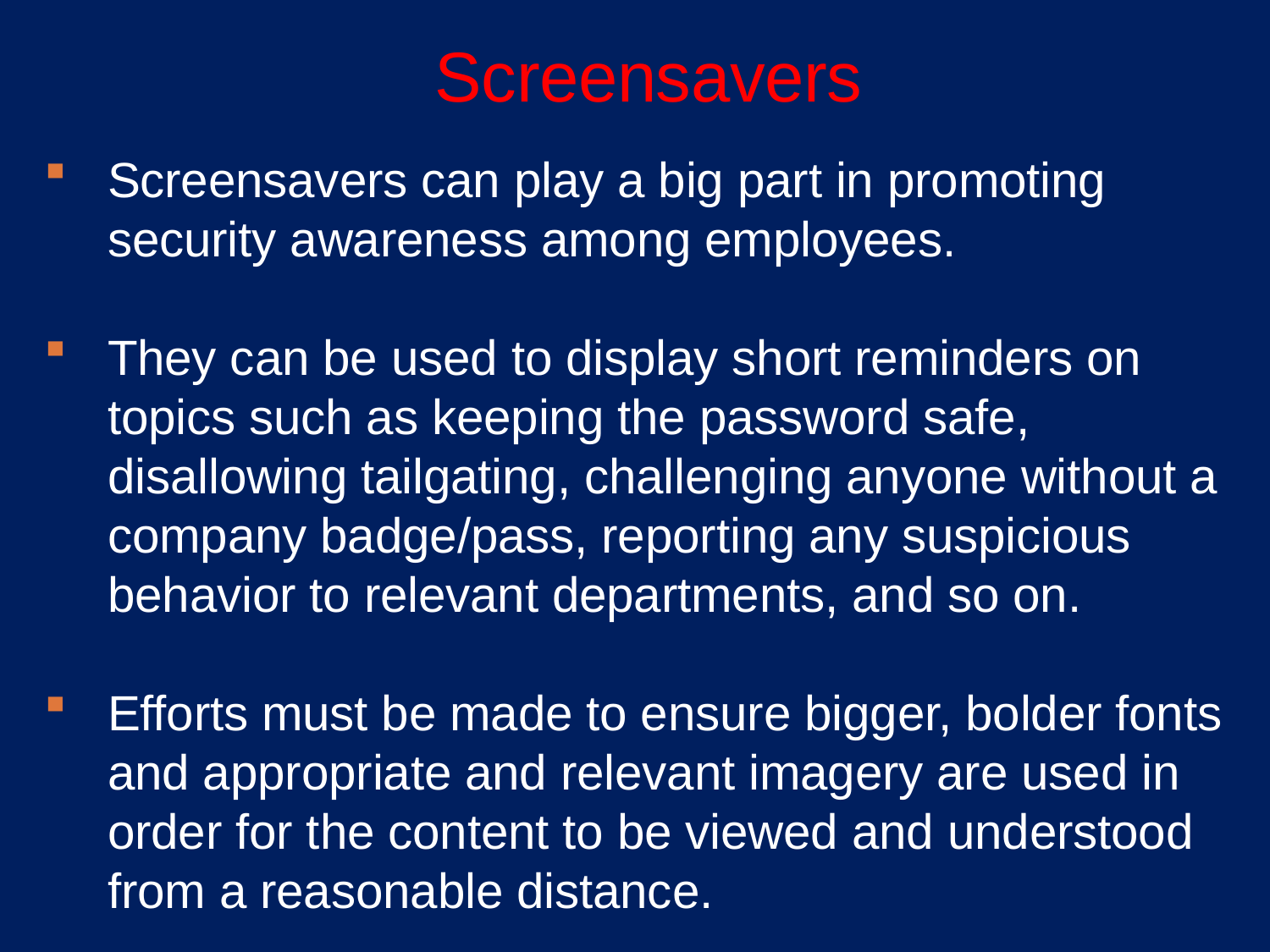

# Screensavers
Screensavers can play a big part in promoting security awareness among employees.

They can be used to display short reminders on topics such as keeping the password safe, disallowing tailgating, challenging anyone without a company badge/pass, reporting any suspicious behavior to relevant departments, and so on.

Efforts must be made to ensure bigger, bolder fonts and appropriate and relevant imagery are used in order for the content to be viewed and understood from a reasonable distance.